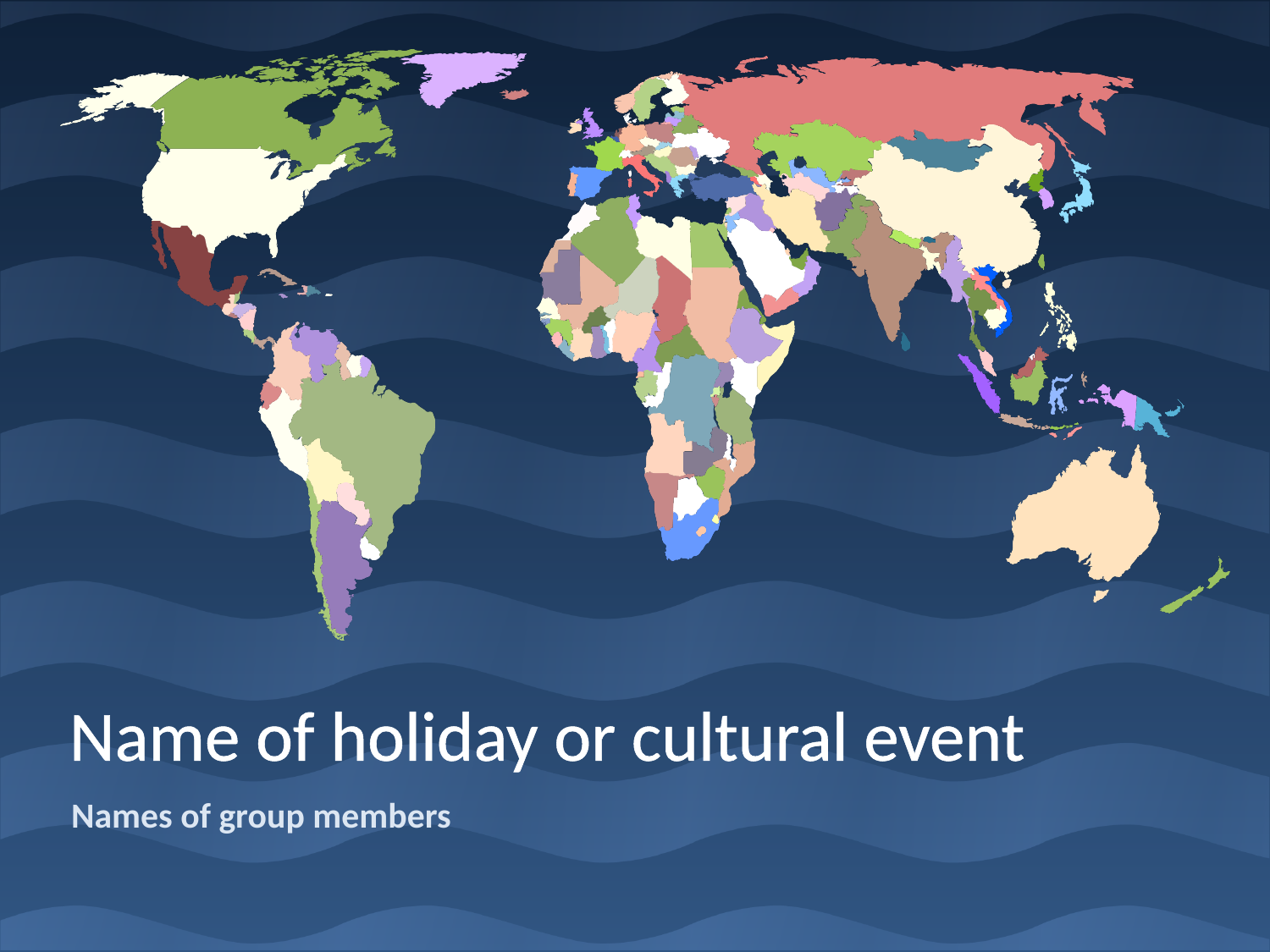

Name of holiday or cultural event
Names of group members